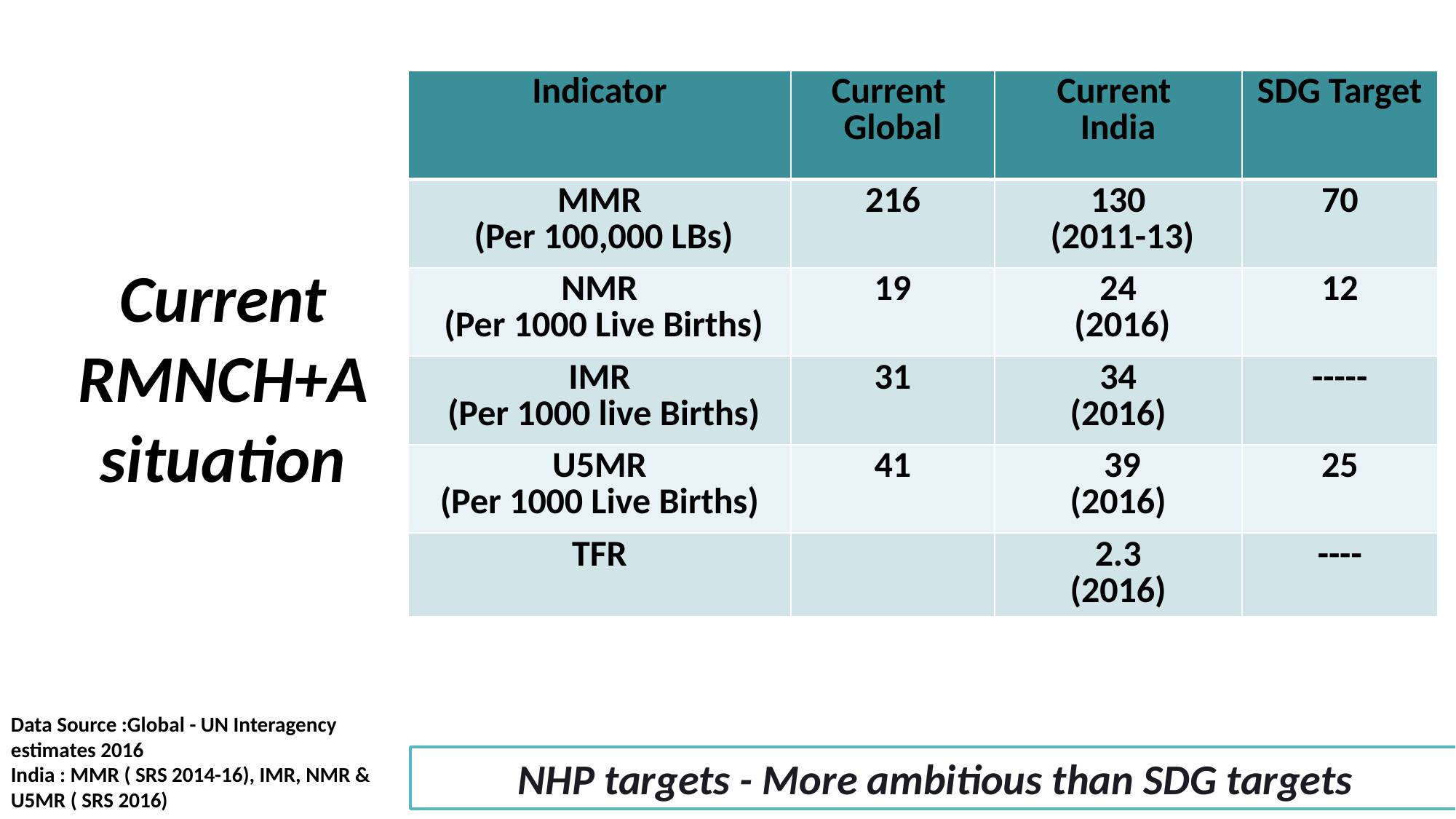

| Indicator | Current Global | Current India | SDG Target |
| --- | --- | --- | --- |
| MMR (Per 100,000 LBs) | 216 | 130 (2011-13) | 70 |
| NMR (Per 1000 Live Births) | 19 | 24 (2016) | 12 |
| IMR (Per 1000 live Births) | 31 | 34 (2016) | ----- |
| U5MR (Per 1000 Live Births) | 41 | 39 (2016) | 25 |
| TFR |  | 2.3 (2016) | ---- |
# Current RMNCH+A situation
Data Source :Global - UN Interagency estimates 2016
India : MMR ( SRS 2014-16), IMR, NMR & U5MR ( SRS 2016)
NHP targets - More ambitious than SDG targets